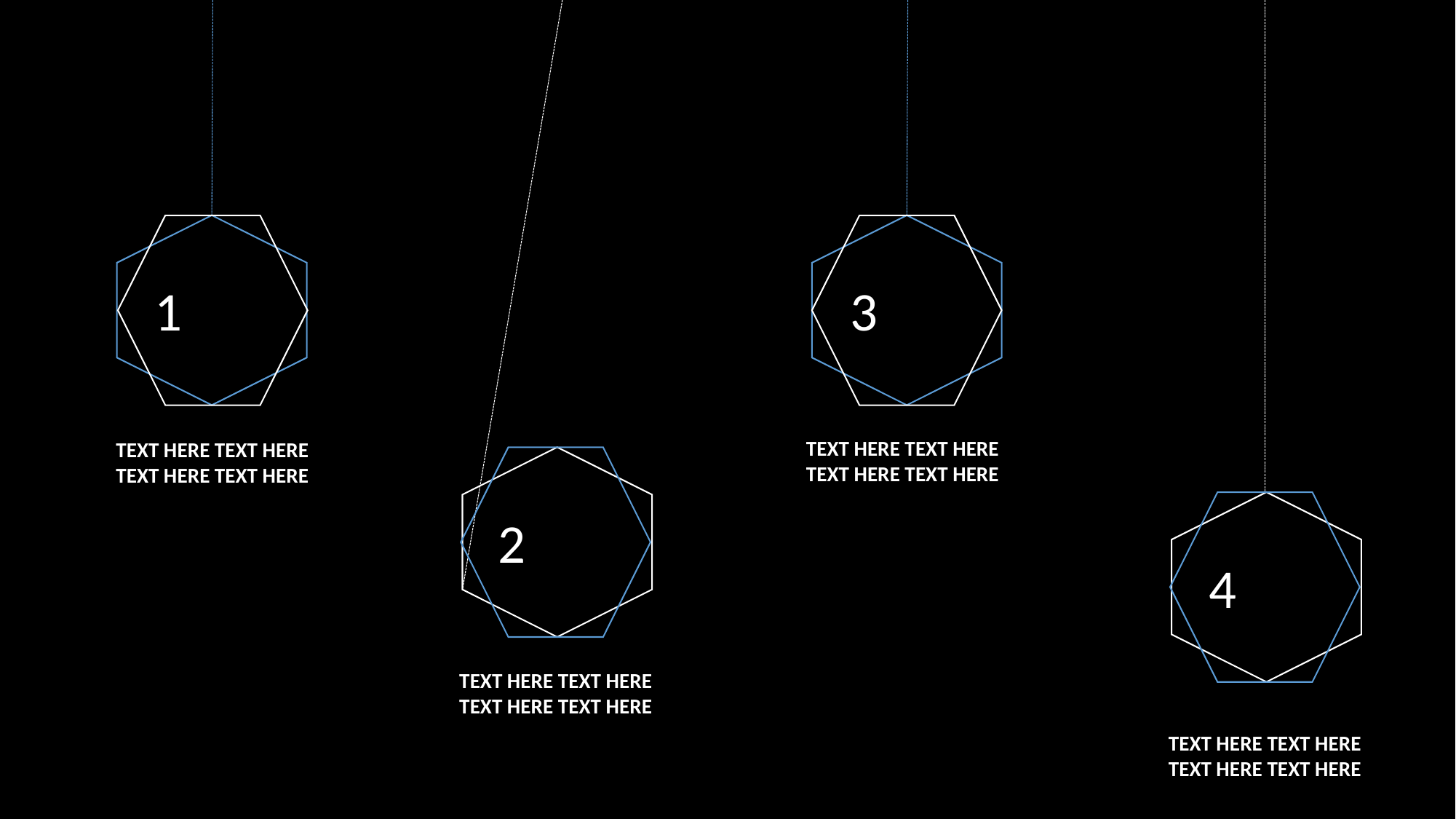

1
3
TEXT HERE TEXT HERE
TEXT HERE TEXT HERE
TEXT HERE TEXT HERE
TEXT HERE TEXT HERE

2
4
TEXT HERE TEXT HERE
TEXT HERE TEXT HERE
TEXT HERE TEXT HERE
TEXT HERE TEXT HERE